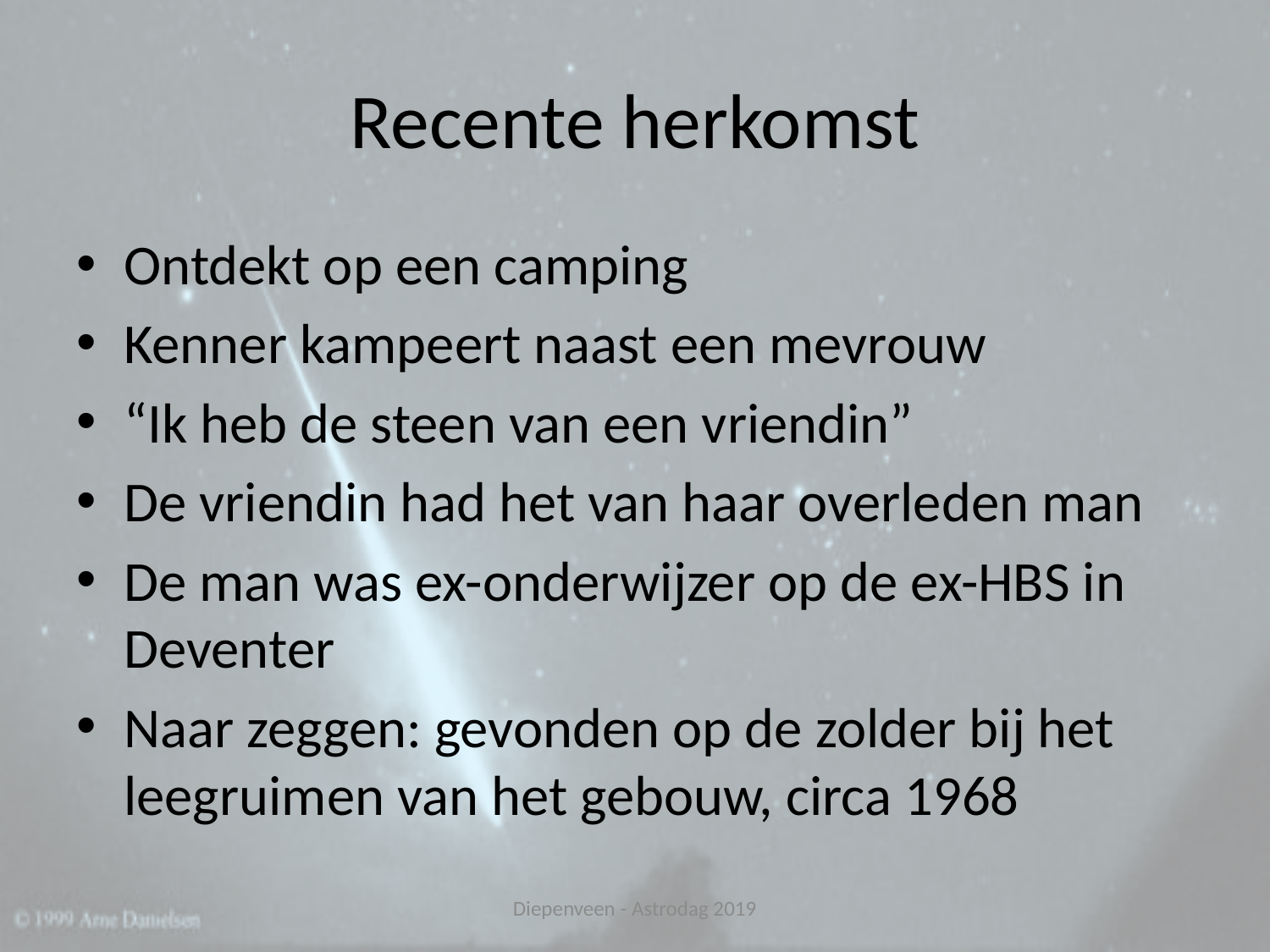

# Recente herkomst
Ontdekt op een camping
Kenner kampeert naast een mevrouw
“Ik heb de steen van een vriendin”
De vriendin had het van haar overleden man
De man was ex-onderwijzer op de ex-HBS in Deventer
Naar zeggen: gevonden op de zolder bij het leegruimen van het gebouw, circa 1968
Diepenveen - Astrodag 2019